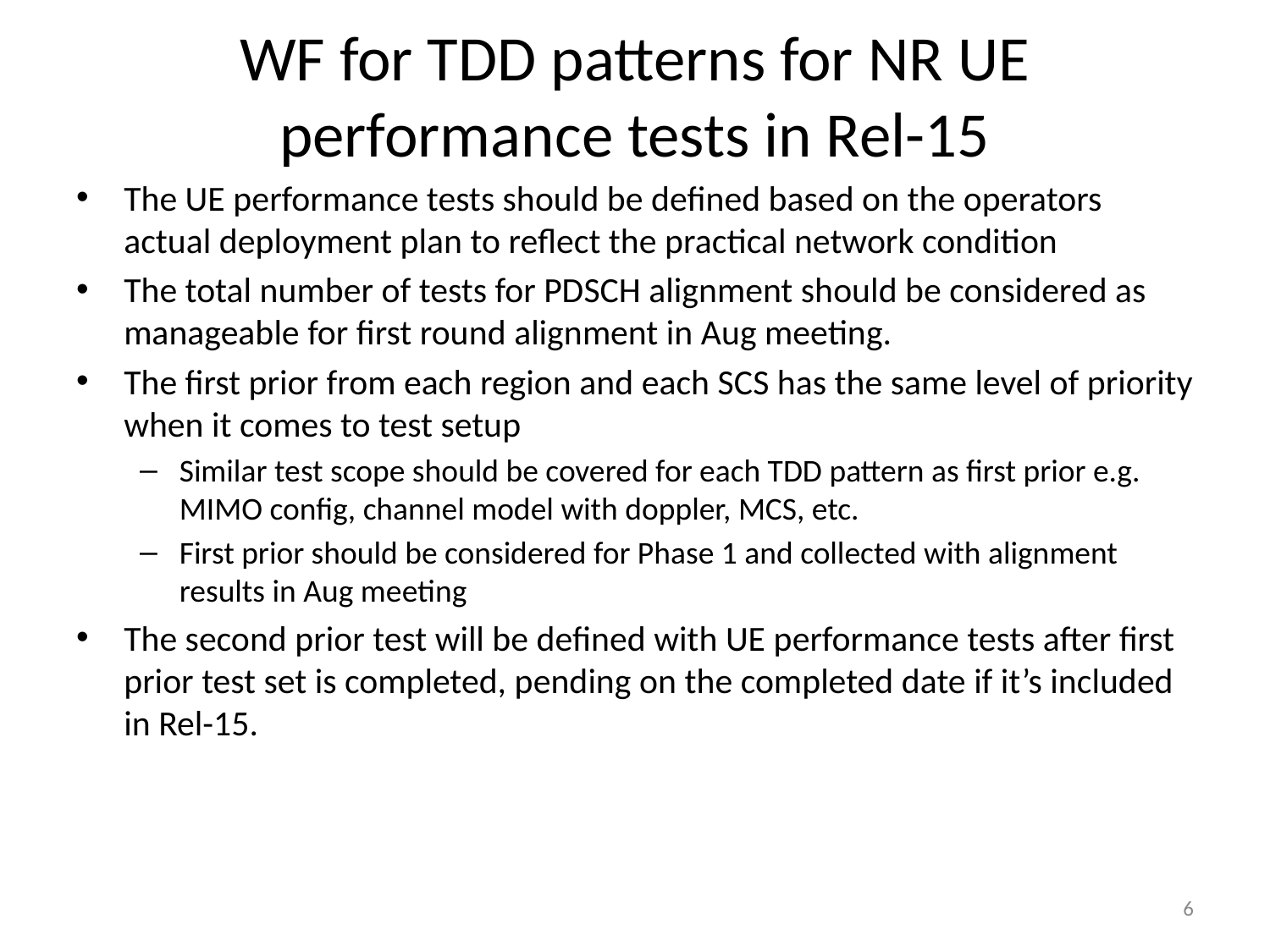

# WF for TDD patterns for NR UE performance tests in Rel-15
The UE performance tests should be defined based on the operators actual deployment plan to reflect the practical network condition
The total number of tests for PDSCH alignment should be considered as manageable for first round alignment in Aug meeting.
The first prior from each region and each SCS has the same level of priority when it comes to test setup
Similar test scope should be covered for each TDD pattern as first prior e.g. MIMO config, channel model with doppler, MCS, etc.
First prior should be considered for Phase 1 and collected with alignment results in Aug meeting
The second prior test will be defined with UE performance tests after first prior test set is completed, pending on the completed date if it’s included in Rel-15.

6